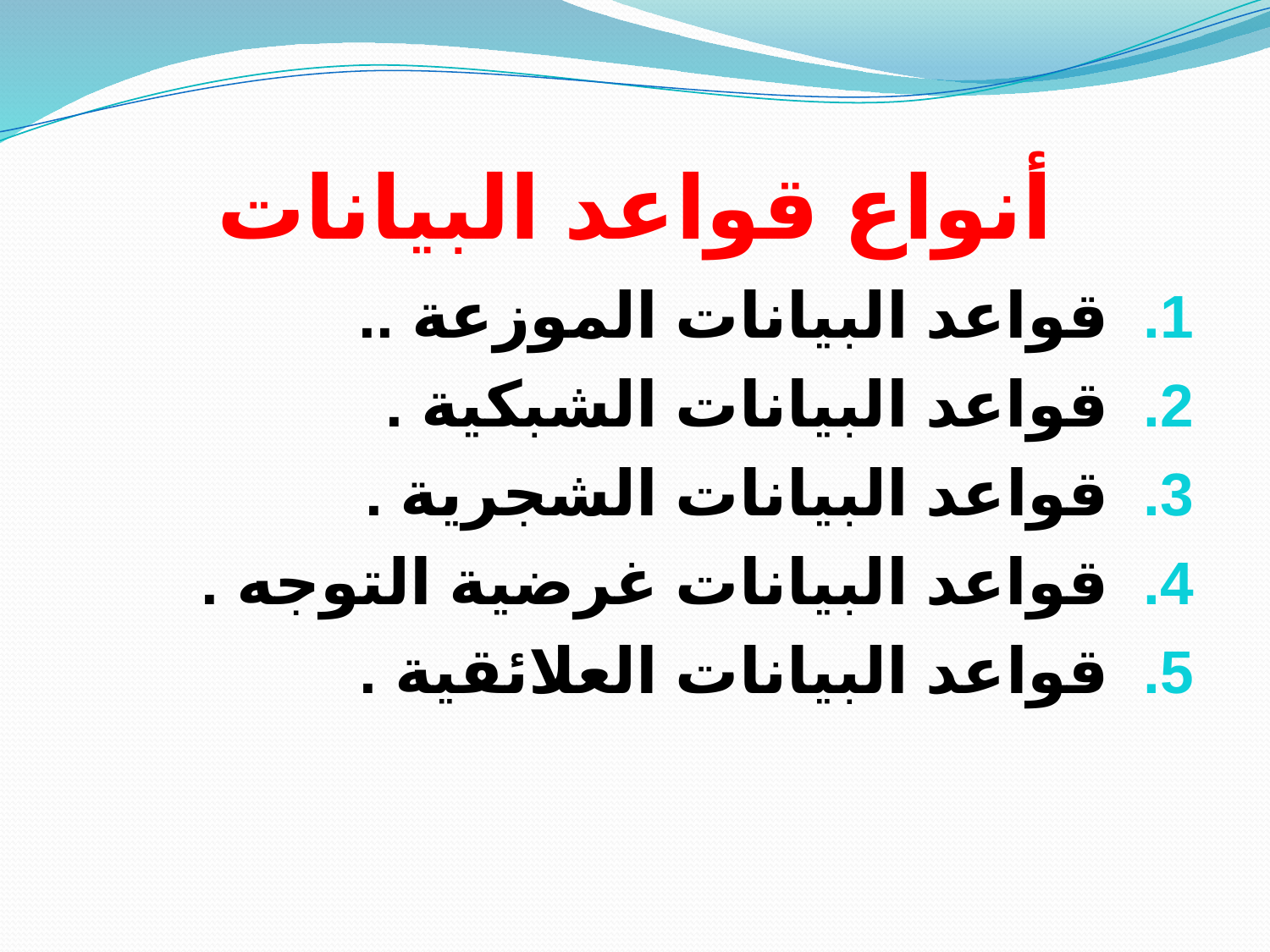

# أنواع قواعد البيانات
قواعد البيانات الموزعة ..
قواعد البيانات الشبكية .
قواعد البيانات الشجرية .
قواعد البيانات غرضية التوجه .
قواعد البيانات العلائقية .